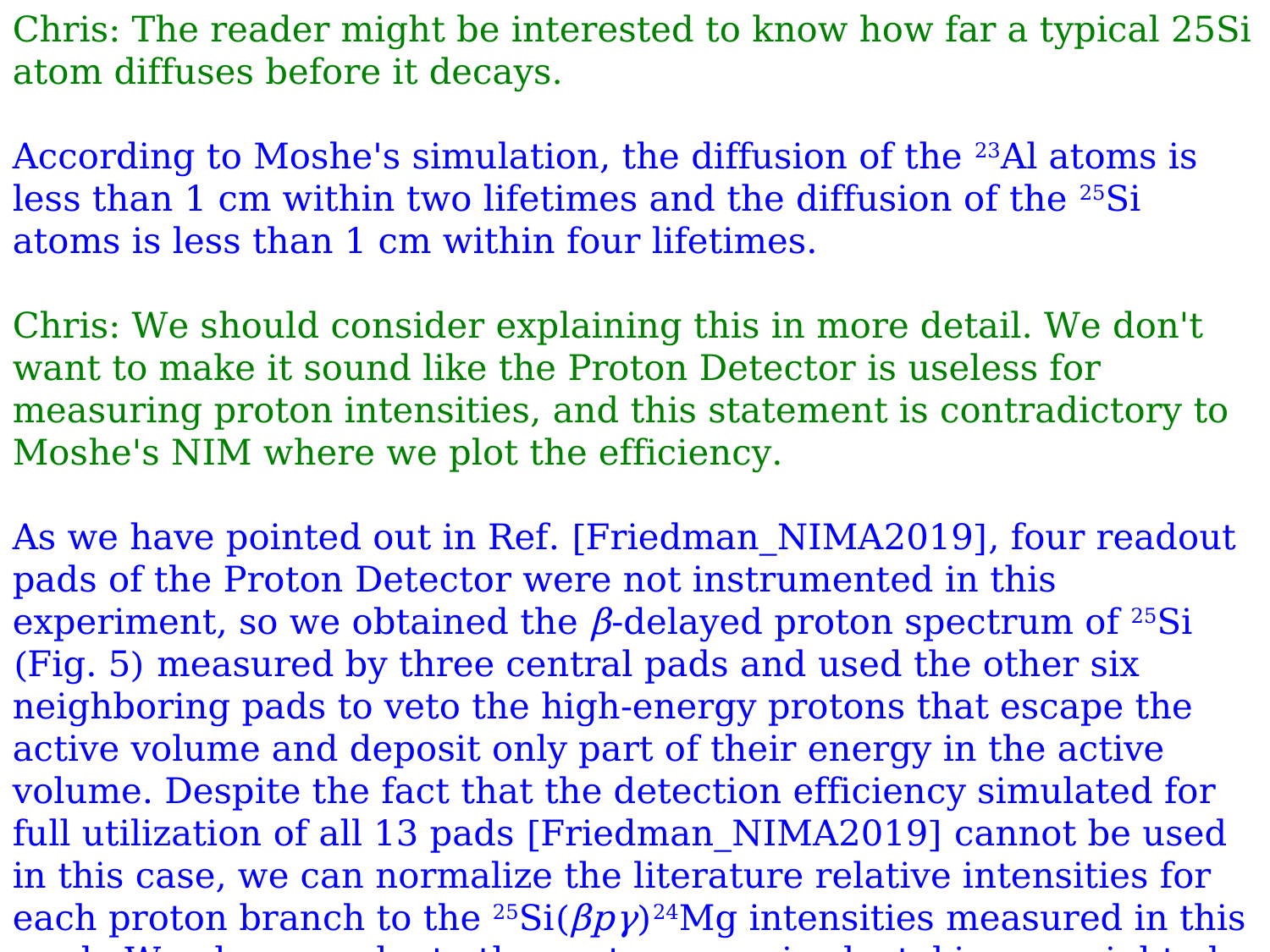

Chris: The reader might be interested to know how far a typical 25Si atom diffuses before it decays.

According to Moshe's simulation, the diffusion of the 23Al atoms is less than 1 cm within two lifetimes and the diffusion of the 25Si atoms is less than 1 cm within four lifetimes.

Chris: We should consider explaining this in more detail. We don't want to make it sound like the Proton Detector is useless for measuring proton intensities, and this statement is contradictory to Moshe's NIM where we plot the efficiency.

As we have pointed out in Ref. [Friedman_NIMA2019], four readout pads of the Proton Detector were not instrumented in this experiment, so we obtained the β-delayed proton spectrum of 25Si (Fig. 5) measured by three central pads and used the other six neighboring pads to veto the high-energy protons that escape the active volume and deposit only part of their energy in the active volume. Despite the fact that the detection efficiency simulated for full utilization of all 13 pads [Friedman_NIMA2019] cannot be used in this case, we can normalize the literature relative intensities for each proton branch to the 25Si(βpγ)24Mg intensities measured in this work. We also reevaluate the proton energies by taking a weighted average of literature results with inflated uncertainty. A total of 34 proton energies and intensities are evaluated and listed in Table II.